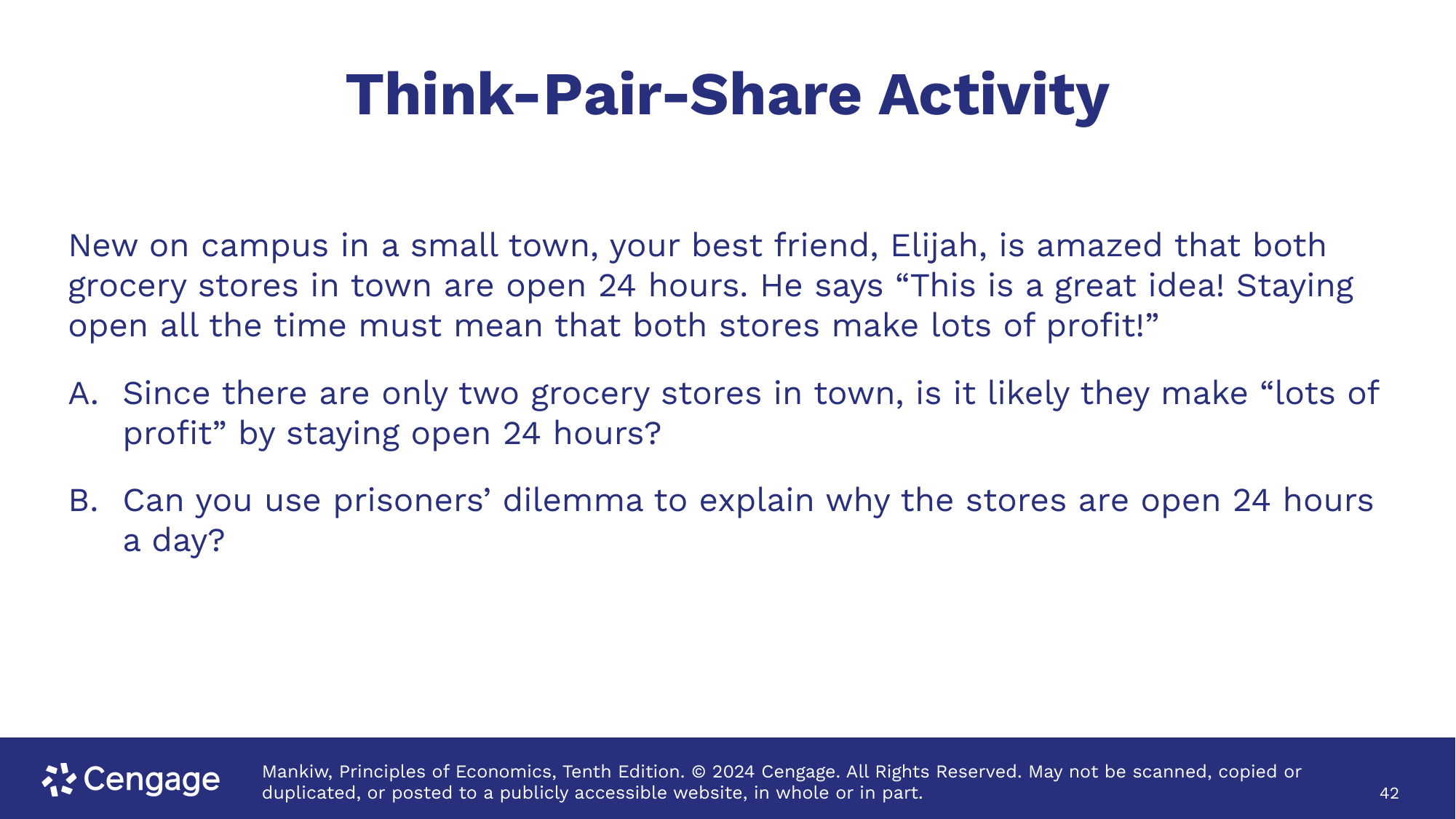

# Think-Pair-Share Activity
New on campus in a small town, your best friend, Elijah, is amazed that both grocery stores in town are open 24 hours. He says “This is a great idea! Staying open all the time must mean that both stores make lots of profit!”
Since there are only two grocery stores in town, is it likely they make “lots of profit” by staying open 24 hours?
Can you use prisoners’ dilemma to explain why the stores are open 24 hours a day?